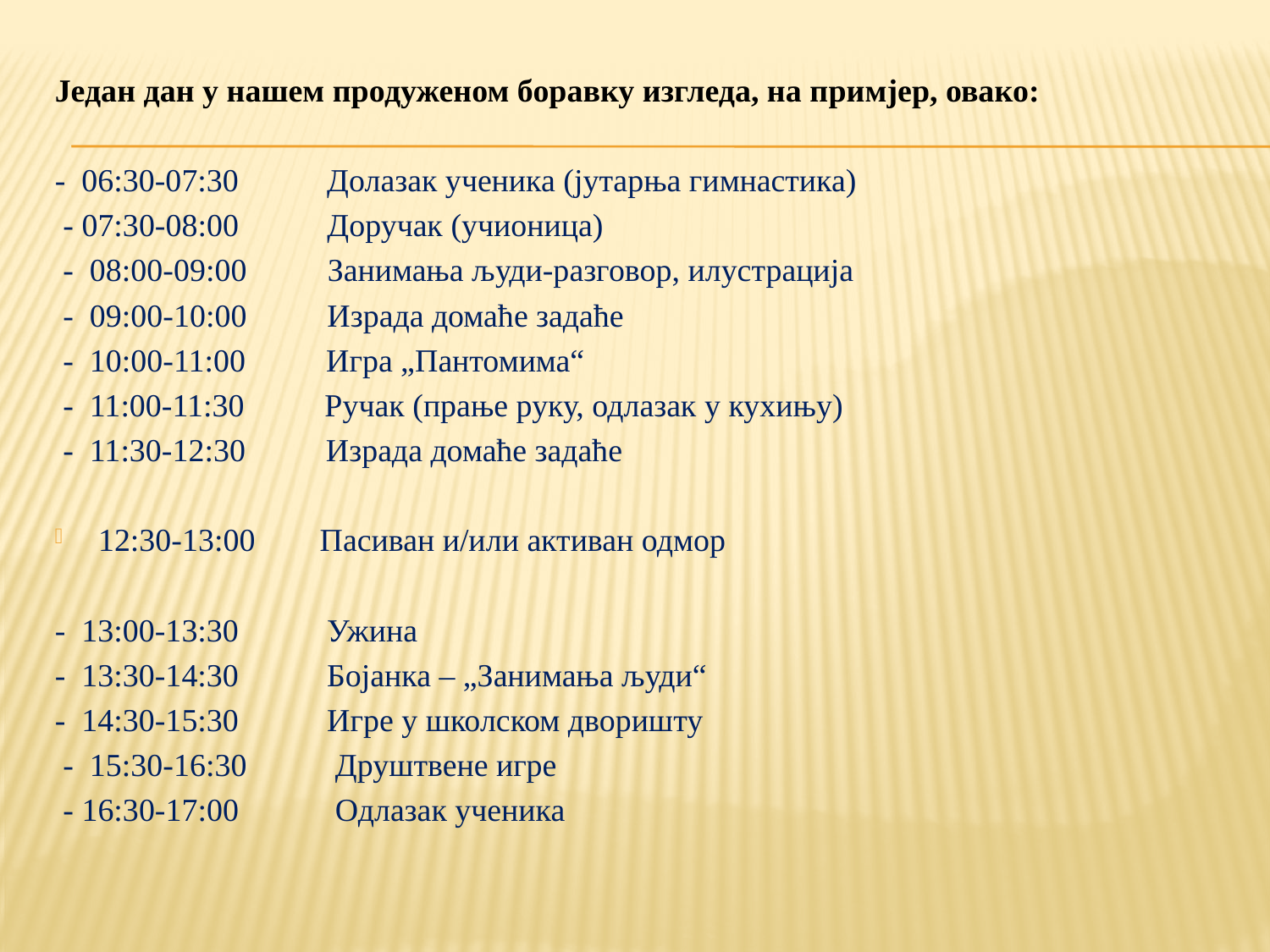

#
Један дан у нашем продуженом боравку изгледа, на примјер, овако:

-  06:30-07:30           Долазак ученика (јутарња гимнастика)
 - 07:30-08:00           Доручак (учионица)
 -  08:00-09:00          Занимања људи-разговор, илустрација
 -  09:00-10:00          Израда домаће задаће
 -  10:00-11:00          Игра „Пантомима“
 -  11:00-11:30          Ручак (прање руку, одлазак у кухињу)
 -  11:30-12:30          Израда домаће задаће

12:30-13:00        Пасиван и/или активан одмор

-  13:00-13:30           Ужина
-  13:30-14:30           Бојанка – „Занимања људи“
-  14:30-15:30           Игре у школском дворишту
 -  15:30-16:30           Друштвене игре
 - 16:30-17:00            Одлазак ученика